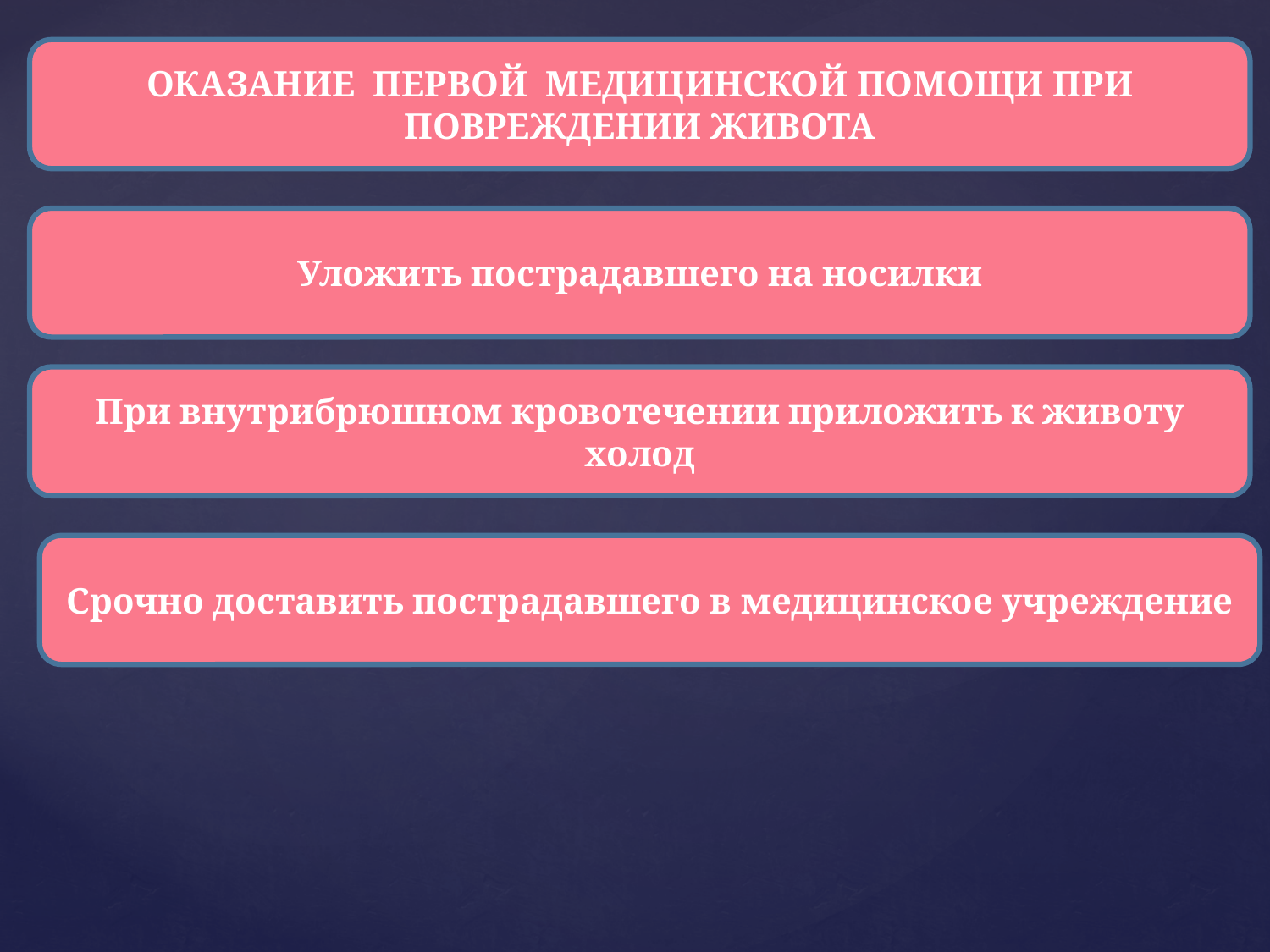

ОКАЗАНИЕ  ПЕРВОЙ  МЕДИЦИНСКОЙ ПОМОЩИ ПРИ
ПОВРЕЖДЕНИИ ЖИВОТА
Уложить пострадавшего на носилки
При внутрибрюшном кровотечении приложить к животу холод
Срочно доставить пострадавшего в медицинское учреждение